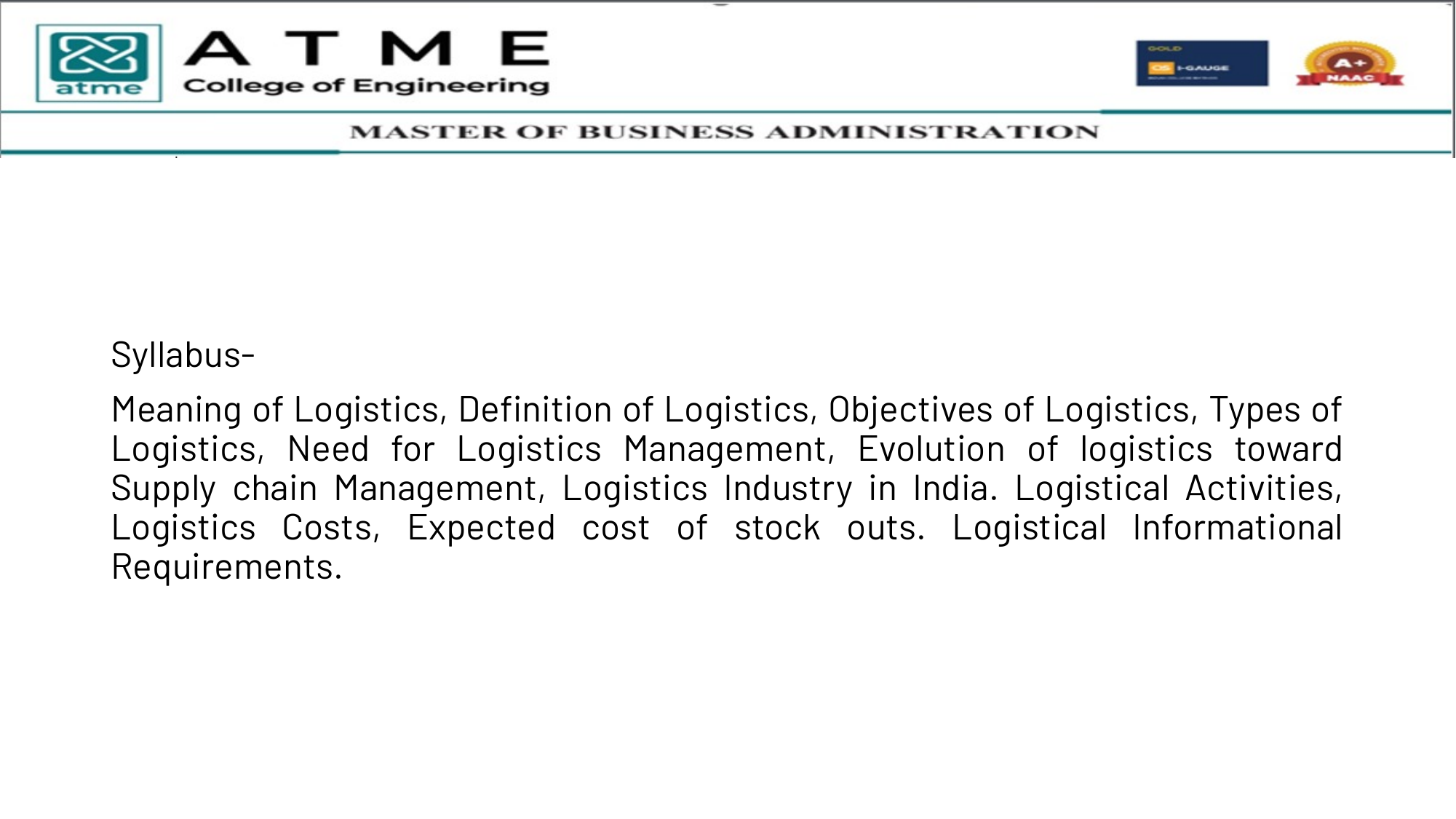

Syllabus-
Meaning of Logistics, Definition of Logistics, Objectives of Logistics, Types of Logistics, Need for Logistics Management, Evolution of logistics toward Supply chain Management, Logistics Industry in India. Logistical Activities, Logistics Costs, Expected cost of stock outs. Logistical Informational Requirements.